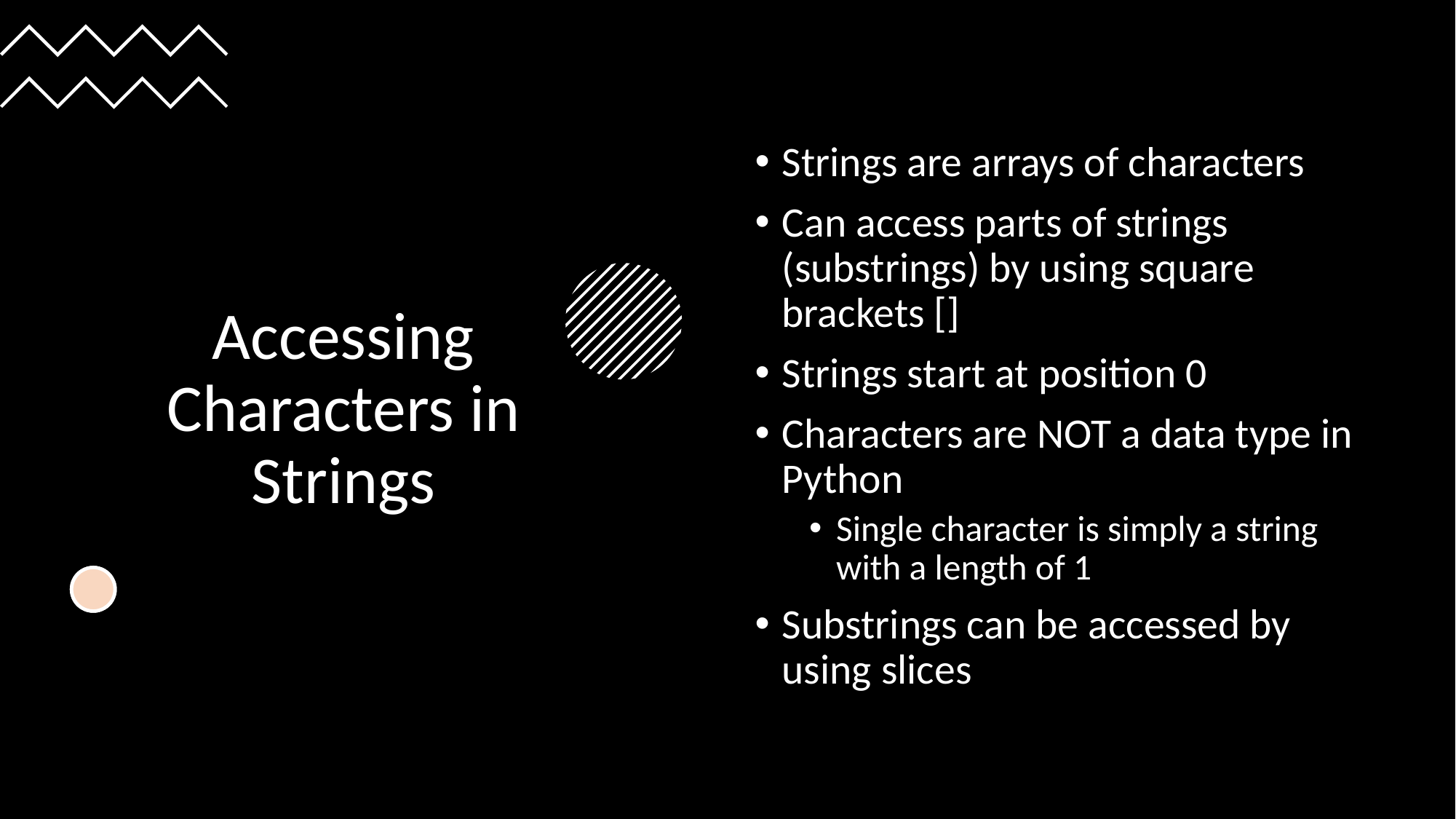

# Accessing Characters in Strings
Strings are arrays of characters
Can access parts of strings (substrings) by using square brackets []
Strings start at position 0
Characters are NOT a data type in Python
Single character is simply a string with a length of 1
Substrings can be accessed by using slices